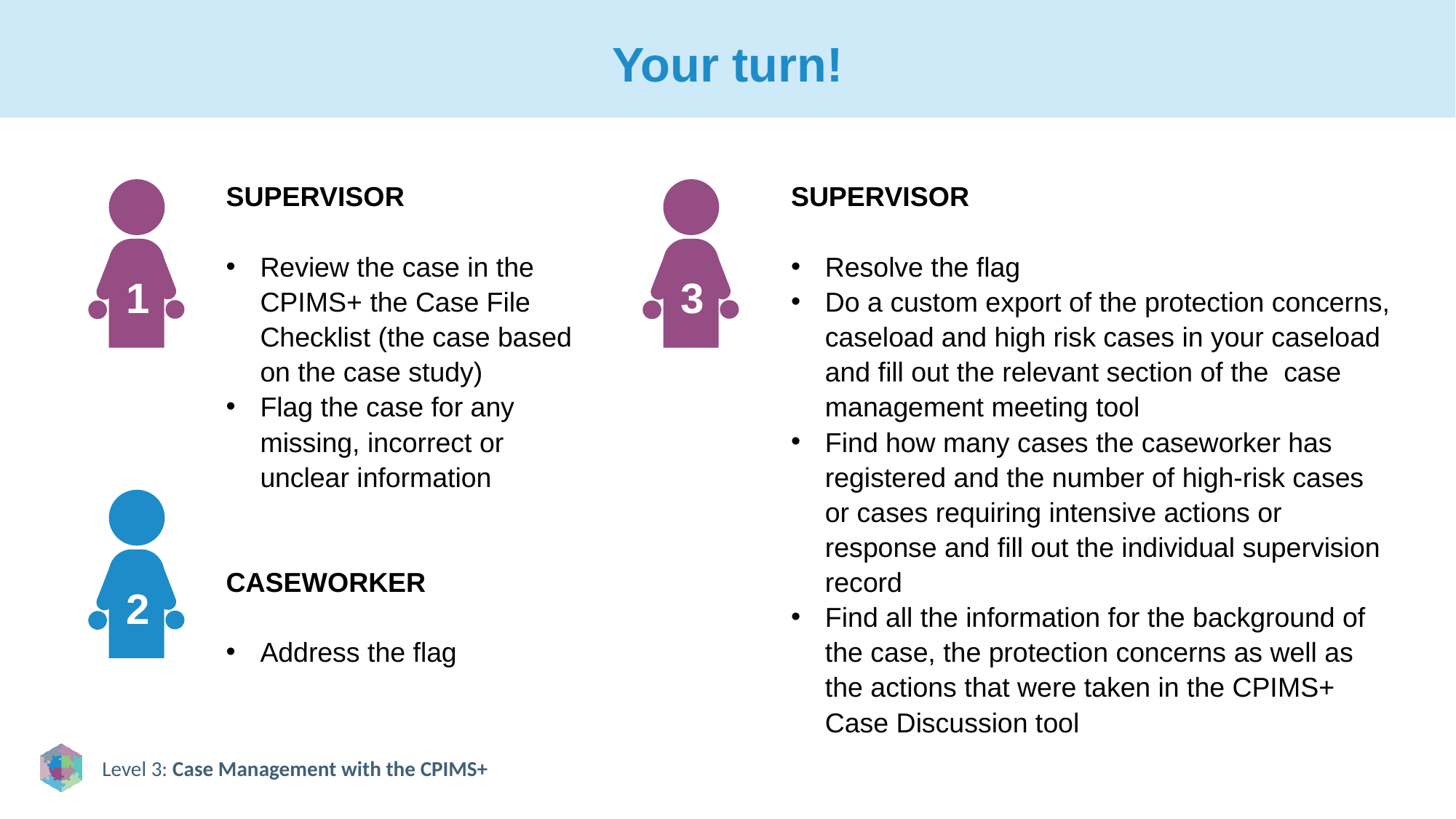

# Your turn!
SUPERVISOR

Review the case in the CPIMS+ the Case File Checklist (the case based on the case study)
Flag the case for any missing, incorrect or unclear information

CASEWORKER

Address the flag
SUPERVISOR

Resolve the flag
Do a custom export of the protection concerns, caseload and high risk cases in your caseload and fill out the relevant section of the  case management meeting tool
Find how many cases the caseworker has registered and the number of high-risk cases or cases requiring intensive actions or response and fill out the individual supervision record
Find all the information for the background of the case, the protection concerns as well as the actions that were taken in the CPIMS+ Case Discussion tool

1

3

2